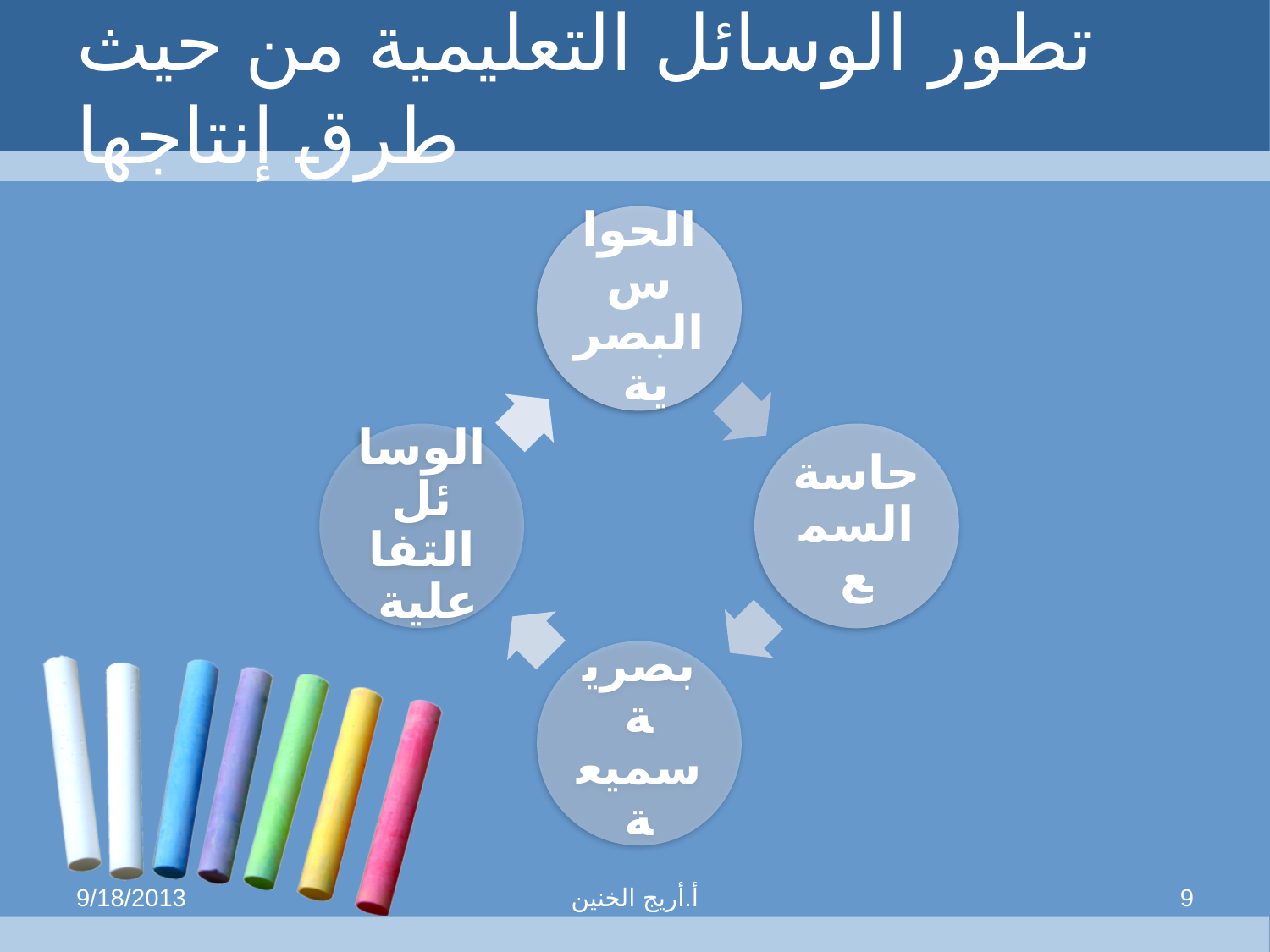

# تطور الوسائل التعليمية من حيث طرق إنتاجها
الحواس البصرية

حاسة السمع

بصرية سميعة

الوسائل التفاعلية

9/18/2013
أ.أريج الخنين
9